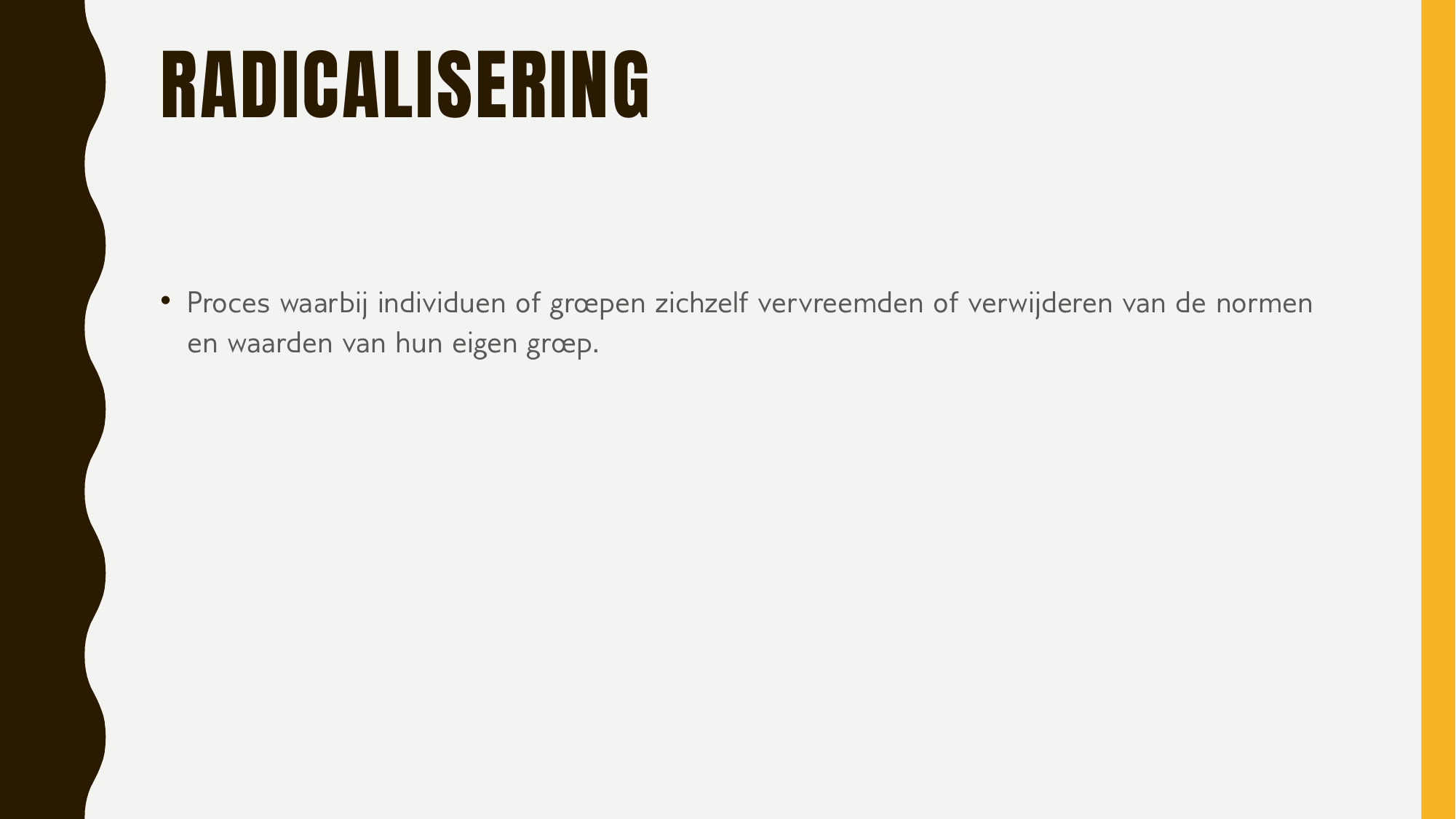

# radicalisering
Proces waarbij individuen of groepen zichzelf vervreemden of verwijderen van de normen en waarden van hun eigen groep.